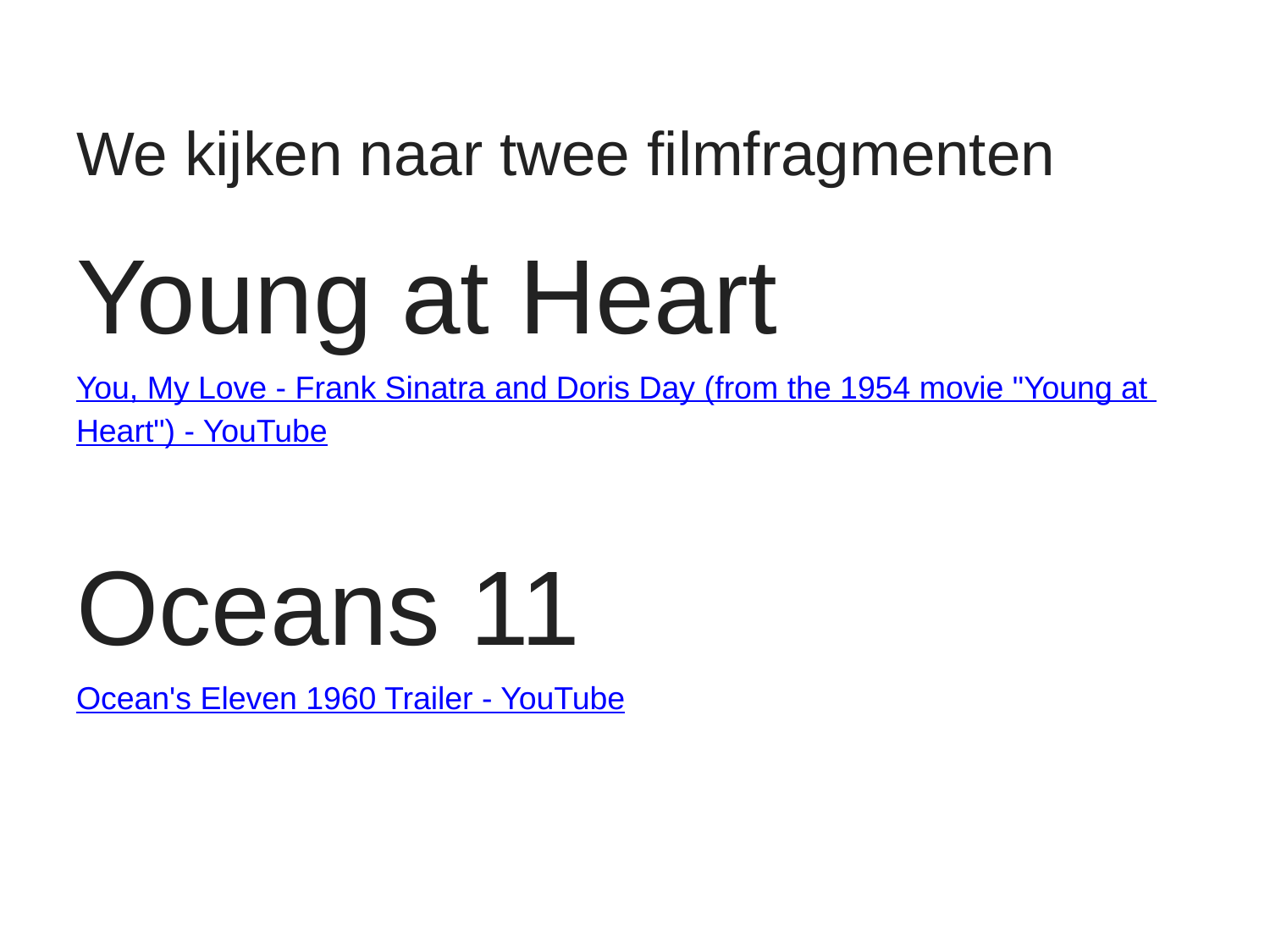

We kijken naar twee filmfragmenten
Young at Heart
You, My Love - Frank Sinatra and Doris Day (from the 1954 movie "Young at Heart") - YouTube

Oceans 11
Ocean's Eleven 1960 Trailer - YouTube